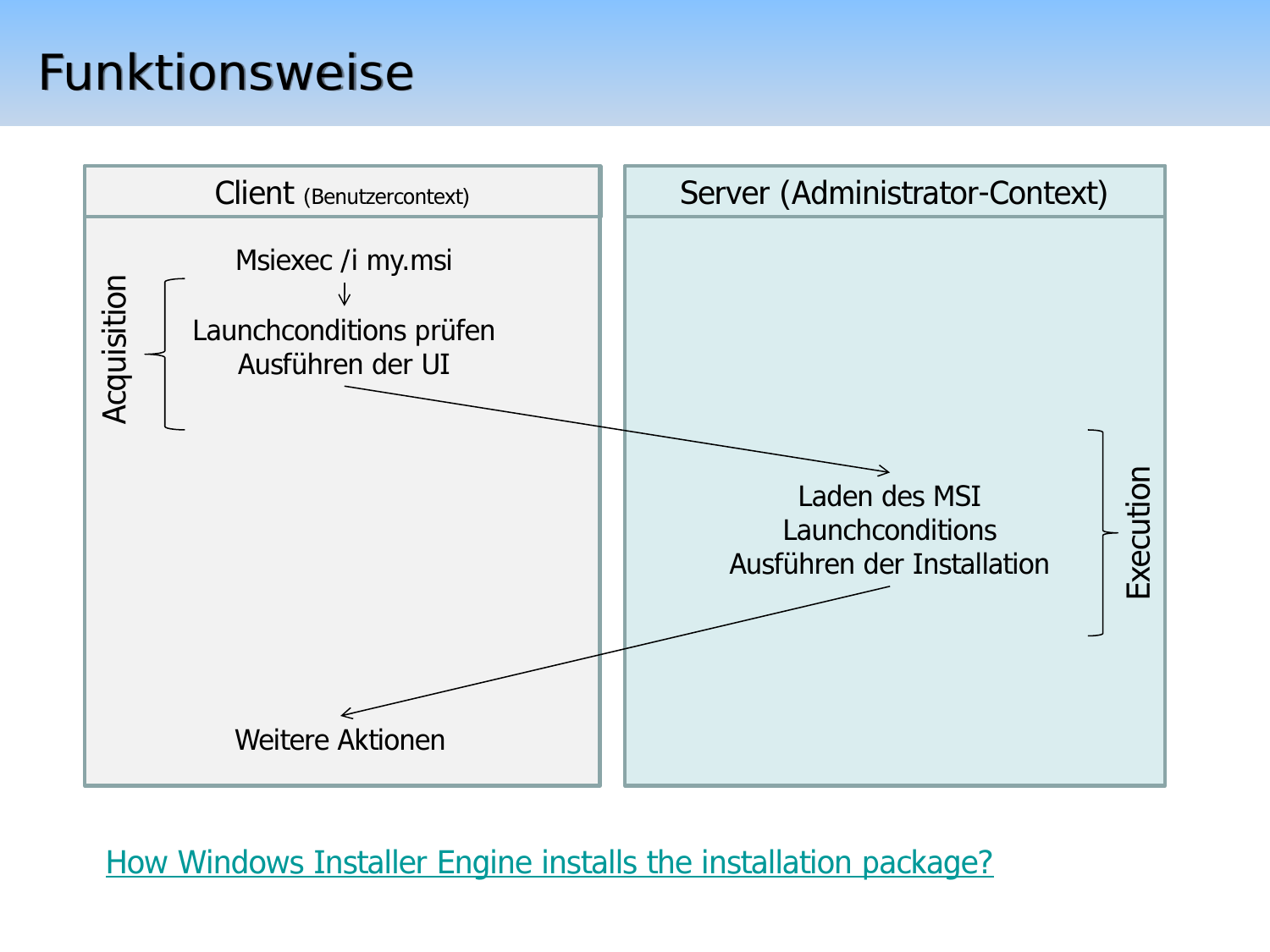

# Funktionsweise

Client (Benutzercontext)

Server (Administrator-Context)
Msiexec /i my.msi
Acquisition

Launchconditions prüfen
Ausführen der UI

Execution
Laden des MSI
Launchconditions
Ausführen der Installation
Weitere Aktionen
How Windows Installer Engine installs the installation package?